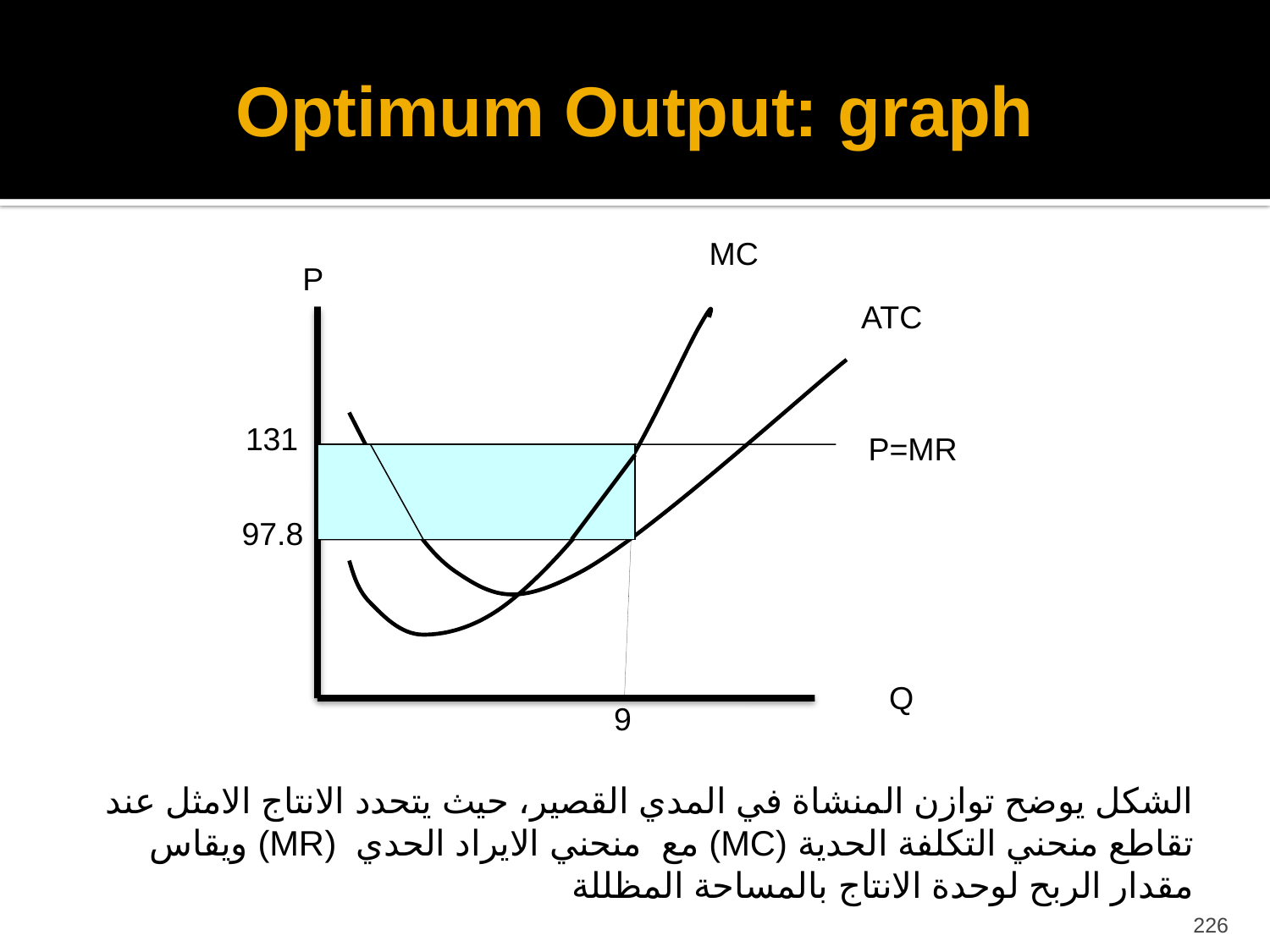

# Optimum Output: graph
MC
P
ATC

131
P=MR

97.8

Q
9

الشكل يوضح توازن المنشاة في المدي القصير، حيث يتحدد الانتاج الامثل عند تقاطع منحني التكلفة الحدية (MC) مع  منحني الايراد الحدي  (MR) ويقاس مقدار الربح لوحدة الانتاج بالمساحة المظللة
226